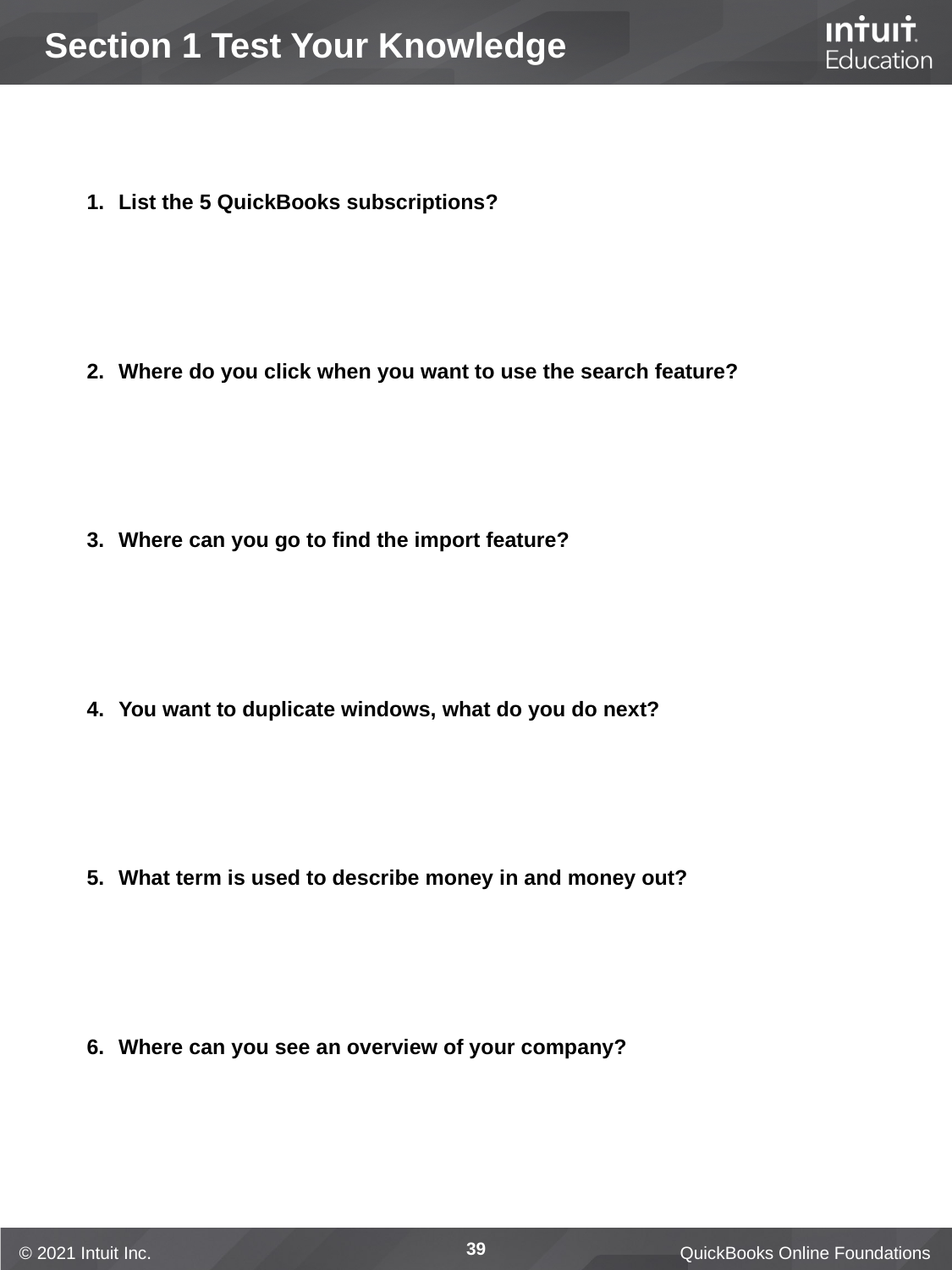

# Section 1 Test Your Knowledge
List the 5 QuickBooks subscriptions?

Where do you click when you want to use the search feature?

Where can you go to find the import feature?

You want to duplicate windows, what do you do next?

What term is used to describe money in and money out?

Where can you see an overview of your company?

39